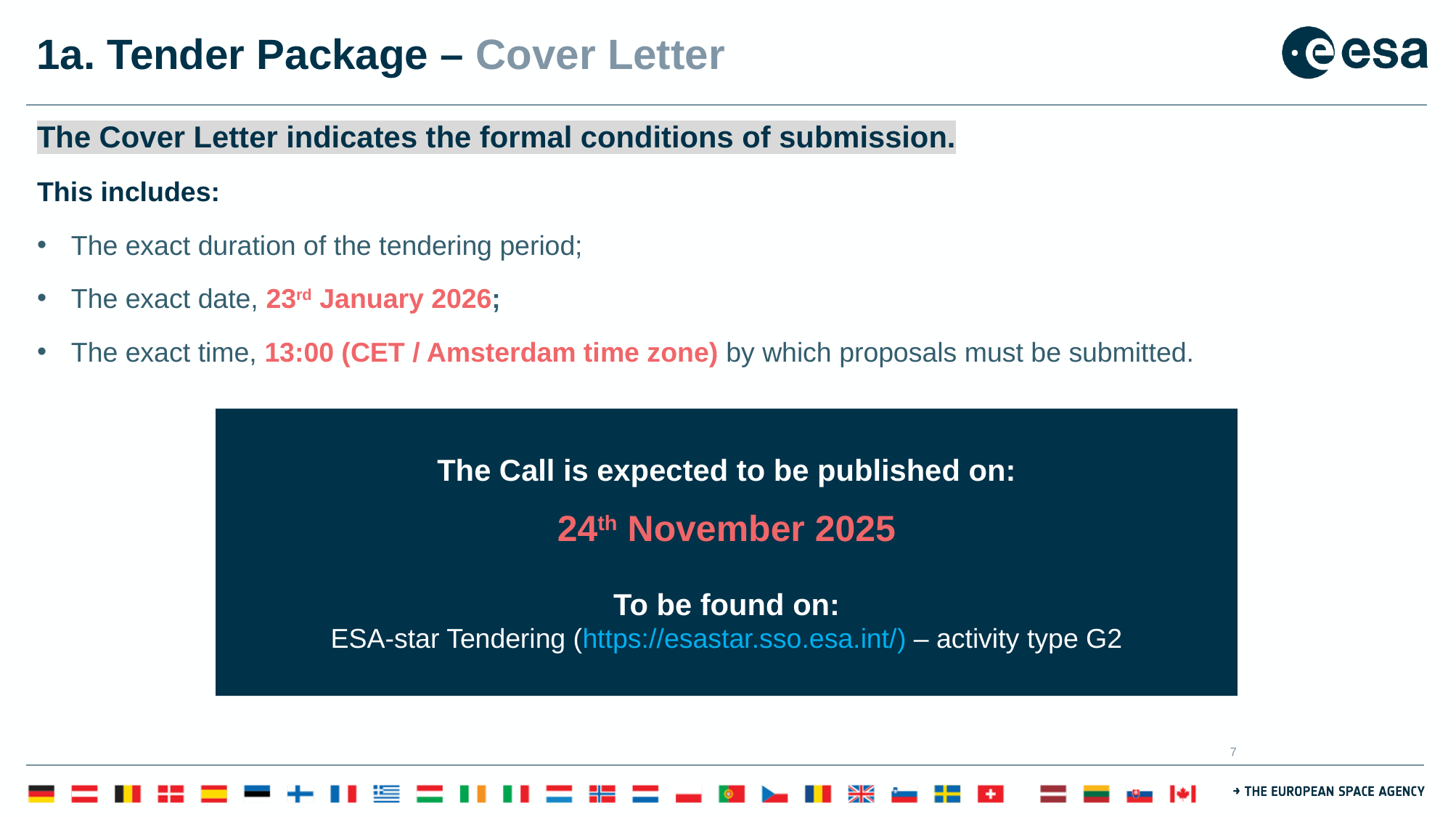

# 1a. Tender Package – Cover Letter
The Cover Letter indicates the formal conditions of submission.
This includes:
The exact duration of the tendering period;
The exact date, 23rd January 2026;
The exact time, 13:00 (CET / Amsterdam time zone) by which proposals must be submitted.

The Call is expected to be published on:
24th November 2025

To be found on:
ESA-star Tendering (https://esastar.sso.esa.int/) – activity type G2​